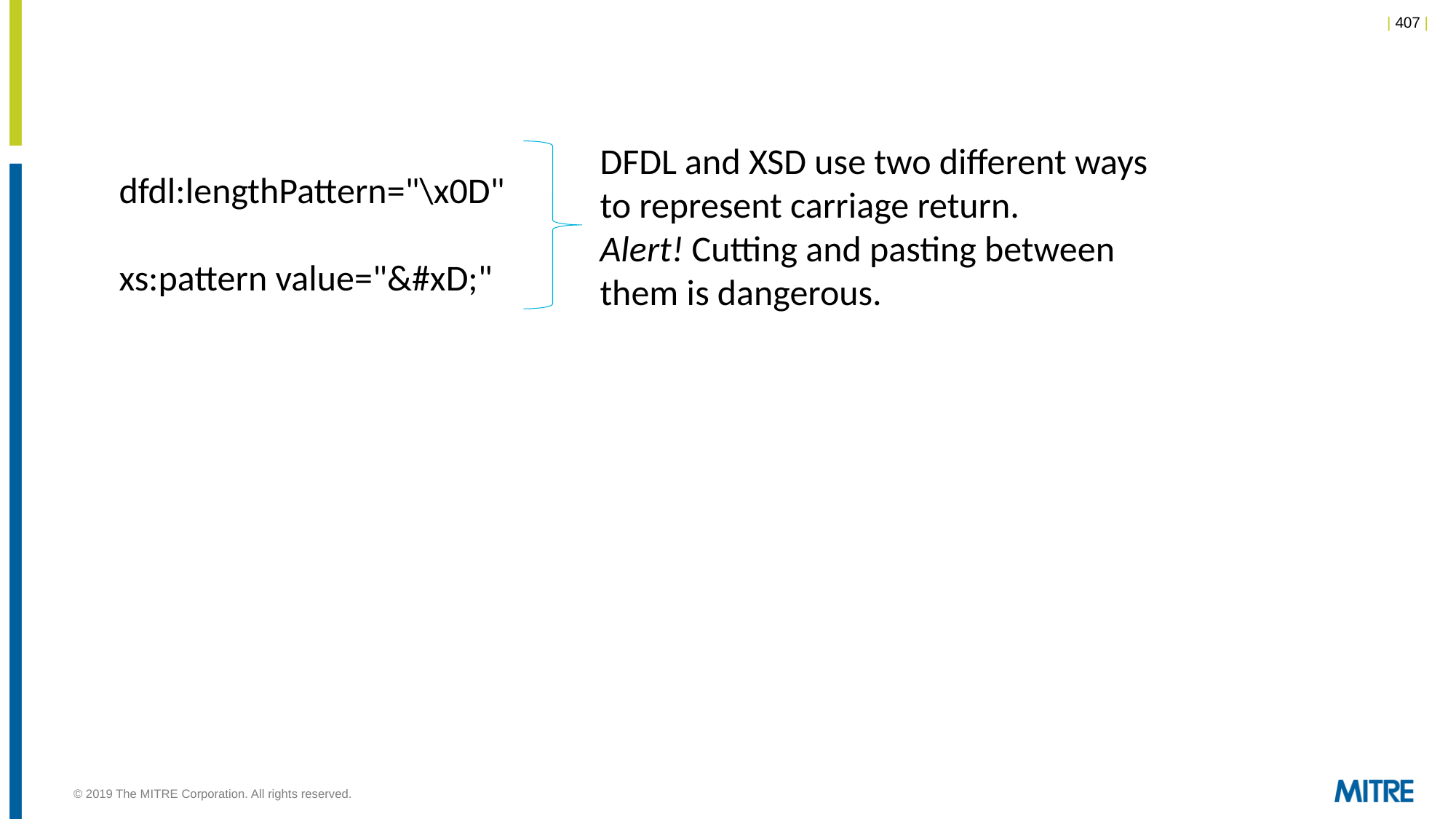

DFDL and XSD use two different ways to represent carriage return.
Alert! Cutting and pasting between them is dangerous.

dfdl:lengthPattern="\x0D"

xs:pattern value="&#xD;"
© 2019 The MITRE Corporation. All rights reserved.